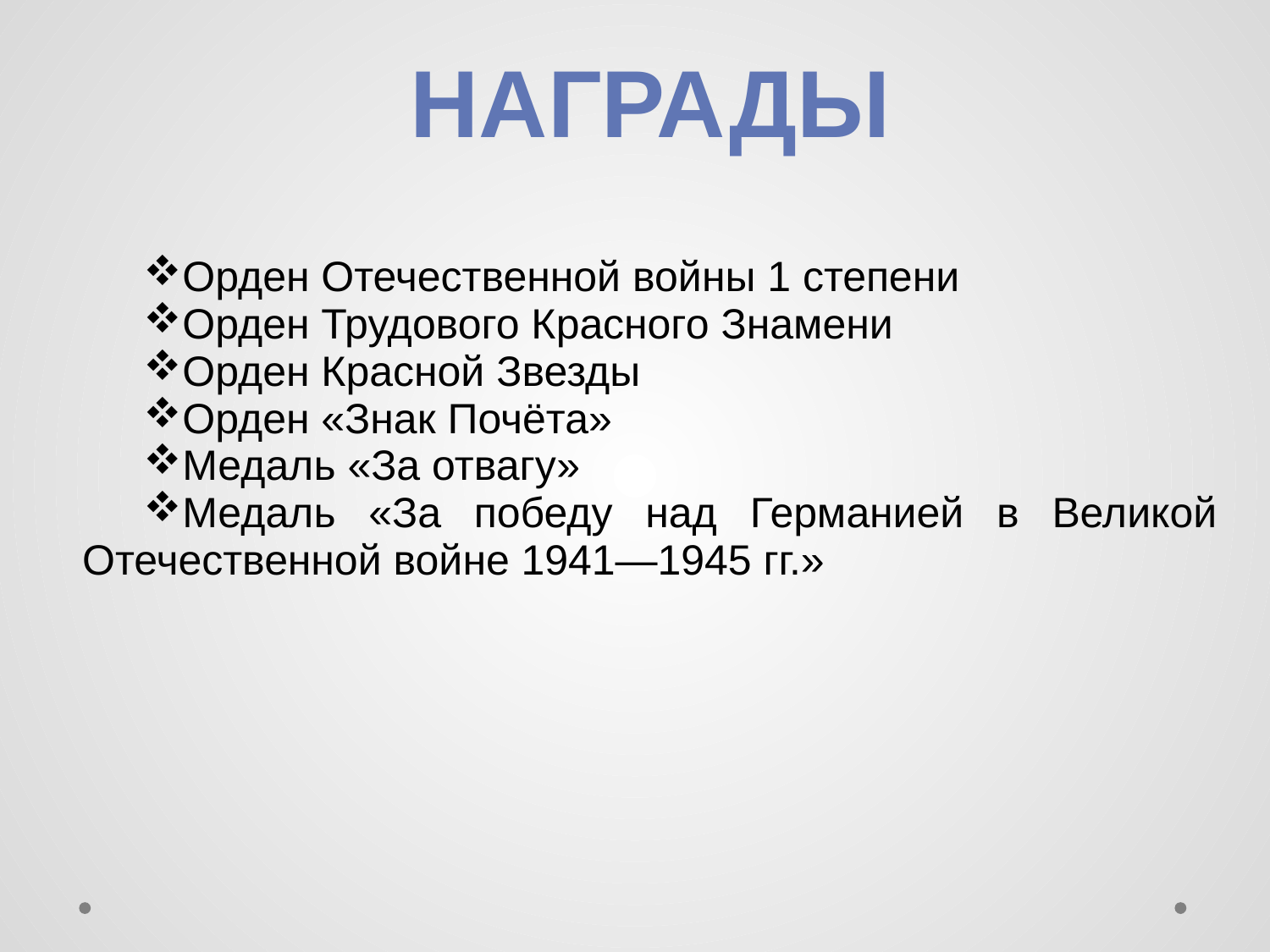

Награды
Орден Отечественной войны 1 степени
Орден Трудового Красного Знамени
Орден Красной Звезды
Орден «Знак Почёта»
Медаль «За отвагу»
Медаль «За победу над Германией в Великой Отечественной войне 1941—1945 гг.»